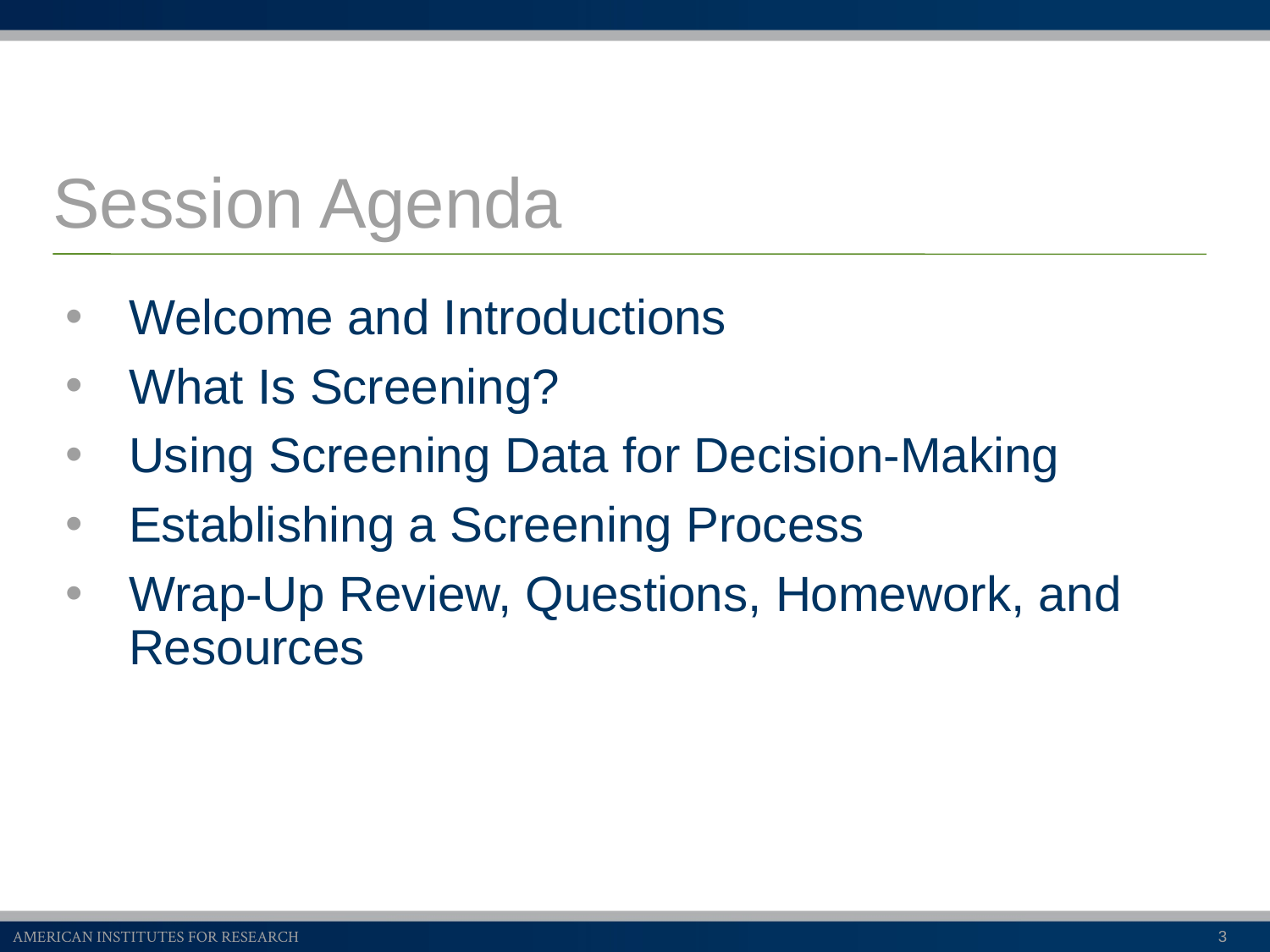

# Session Agenda
Welcome and Introductions
What Is Screening?
Using Screening Data for Decision-Making
Establishing a Screening Process
Wrap-Up Review, Questions, Homework, and Resources
3